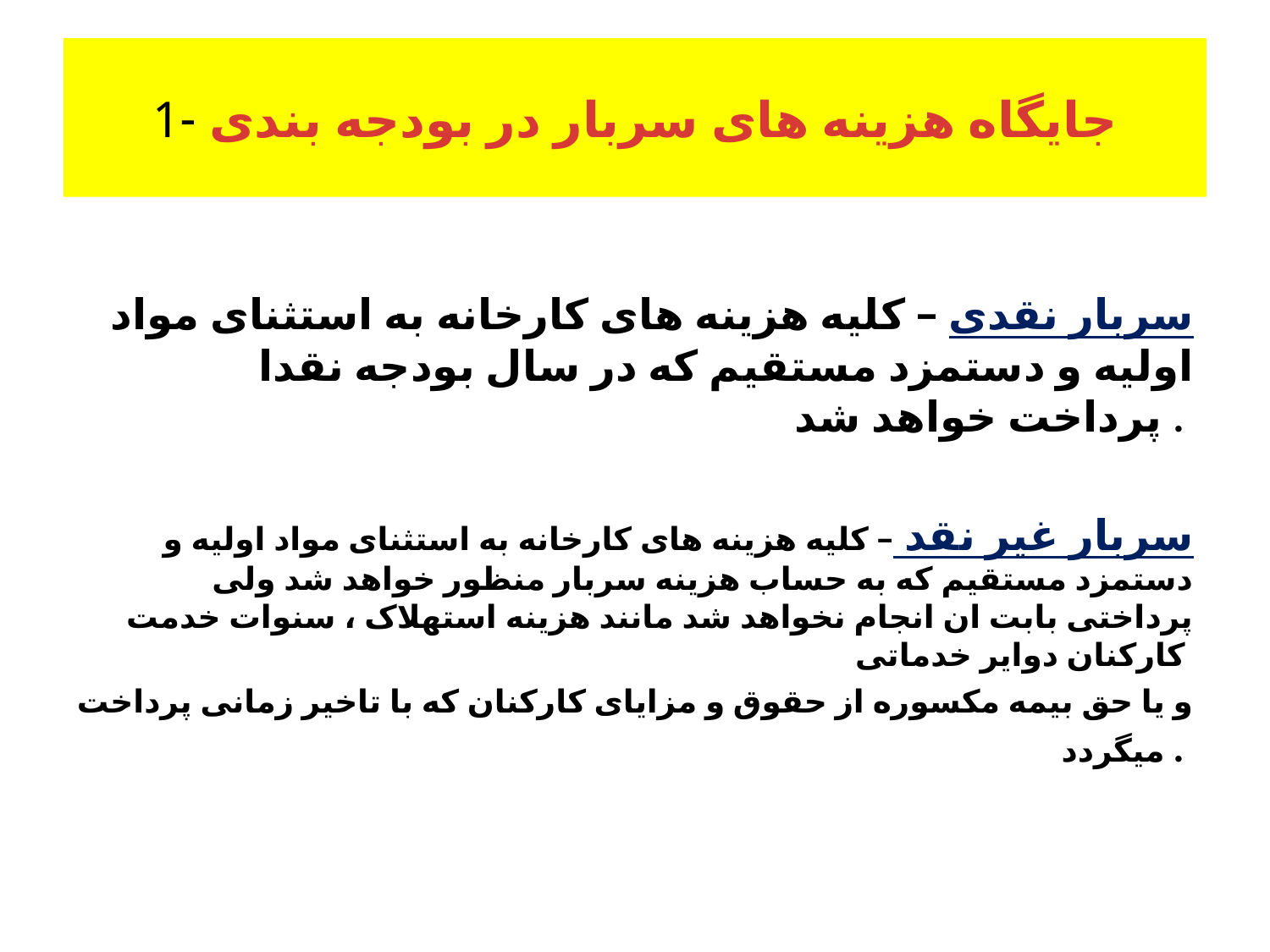

# جایگاه هزینه های سربار در بودجه بندی -1

سربار نقدی – کلیه هزینه های کارخانه به استثنای مواد اولیه و دستمزد مستقیم که در سال بودجه نقدا پرداخت خواهد شد .

سربار غیر نقد – کلیه هزینه های کارخانه به استثنای مواد اولیه و دستمزد مستقیم که به حساب هزینه سربار منظور خواهد شد ولی پرداختی بابت ان انجام نخواهد شد مانند هزینه استهلاک ، سنوات خدمت کارکنان دوایر خدماتی
و یا حق بیمه مکسوره از حقوق و مزایای کارکنان که با تاخیر زمانی پرداخت میگردد .